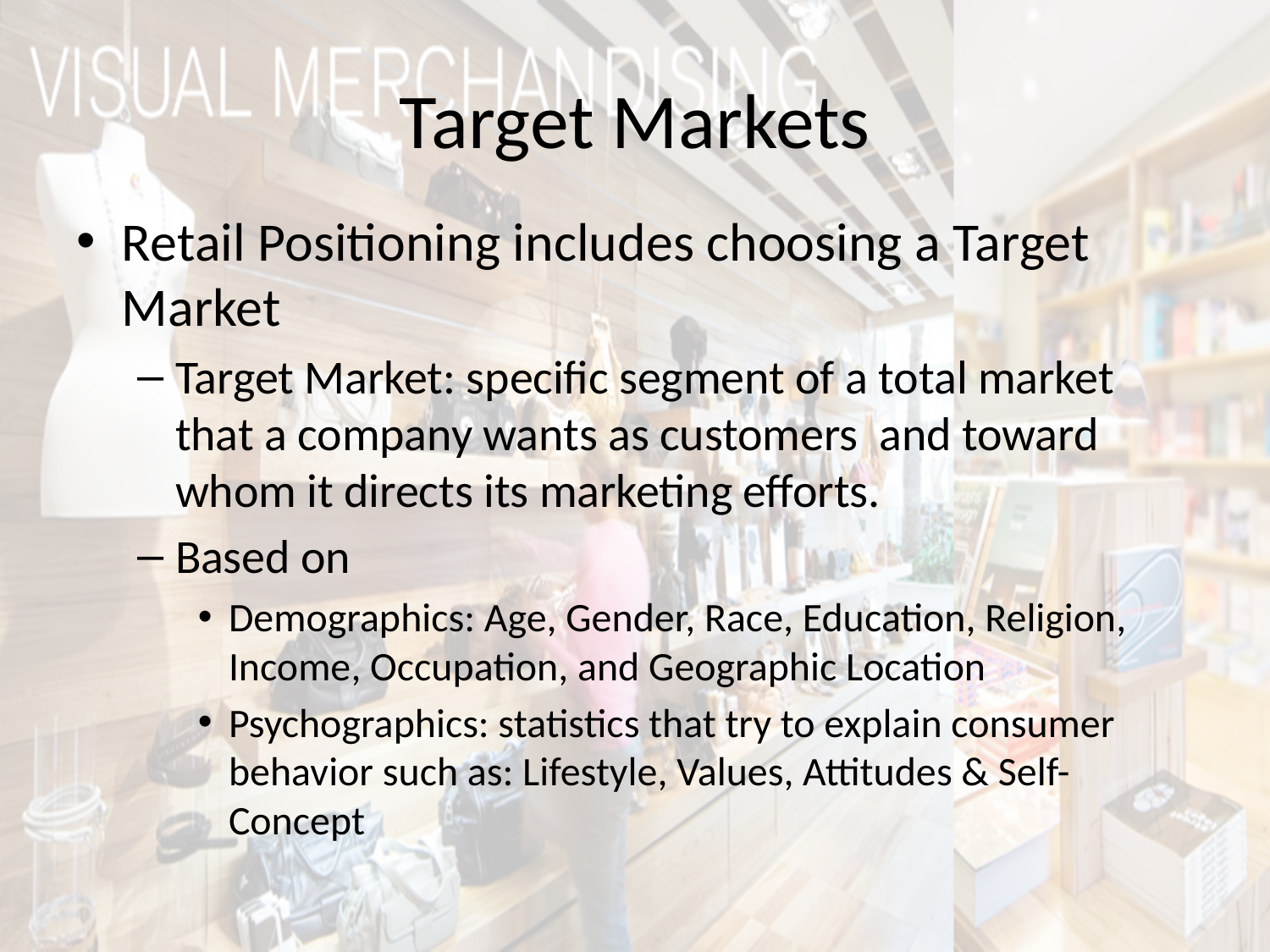

# Target Markets
Retail Positioning includes choosing a Target Market
Target Market: specific segment of a total market that a company wants as customers  and toward whom it directs its marketing efforts.
Based on
Demographics: Age, Gender, Race, Education, Religion, Income, Occupation, and Geographic Location
Psychographics: statistics that try to explain consumer behavior such as: Lifestyle, Values, Attitudes & Self-Concept